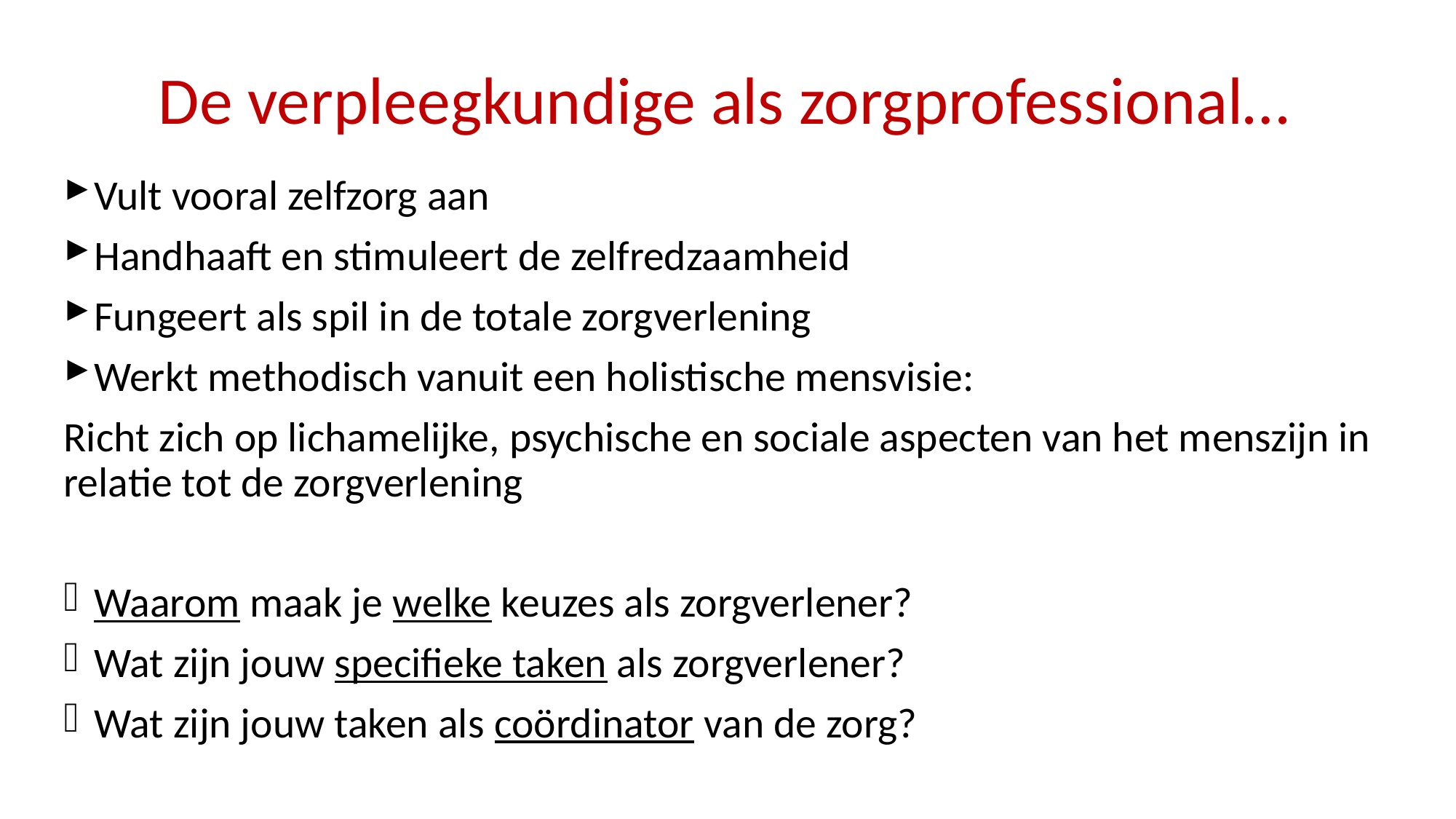

# De verpleegkundige als zorgprofessional…
Vult vooral zelfzorg aan
Handhaaft en stimuleert de zelfredzaamheid
Fungeert als spil in de totale zorgverlening
Werkt methodisch vanuit een holistische mensvisie:
Richt zich op lichamelijke, psychische en sociale aspecten van het menszijn in relatie tot de zorgverlening

Waarom maak je welke keuzes als zorgverlener?
Wat zijn jouw specifieke taken als zorgverlener?
Wat zijn jouw taken als coördinator van de zorg?